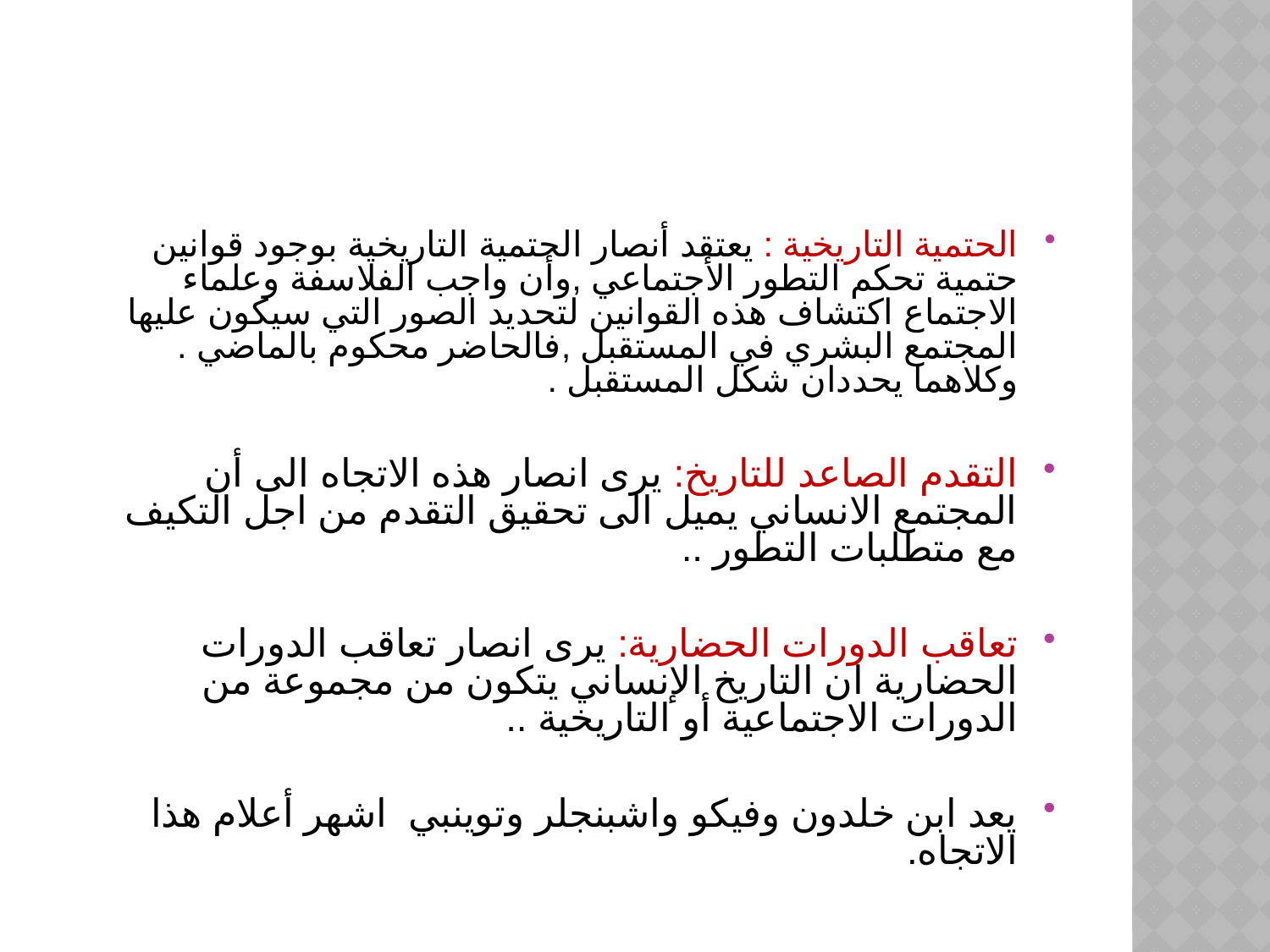

الحتمية التاريخية : يعتقد أنصار الحتمية التاريخية بوجود قوانين حتمية تحكم التطور الأجتماعي ,وأن واجب الفلاسفة وعلماء الاجتماع اكتشاف هذه القوانين لتحديد الصور التي سيكون عليها المجتمع البشري في المستقبل ,فالحاضر محكوم بالماضي . وكلاهما يحددان شكل المستقبل .

التقدم الصاعد للتاريخ: يرى انصار هذه الاتجاه الى أن المجتمع الانساني يميل الى تحقيق التقدم من اجل التكيف مع متطلبات التطور ..

تعاقب الدورات الحضارية: يرى انصار تعاقب الدورات الحضارية ان التاريخ الإنساني يتكون من مجموعة من الدورات الاجتماعية أو التاريخية ..

يعد ابن خلدون وفيكو واشبنجلر وتوينبي  اشهر أعلام هذا الاتجاه.